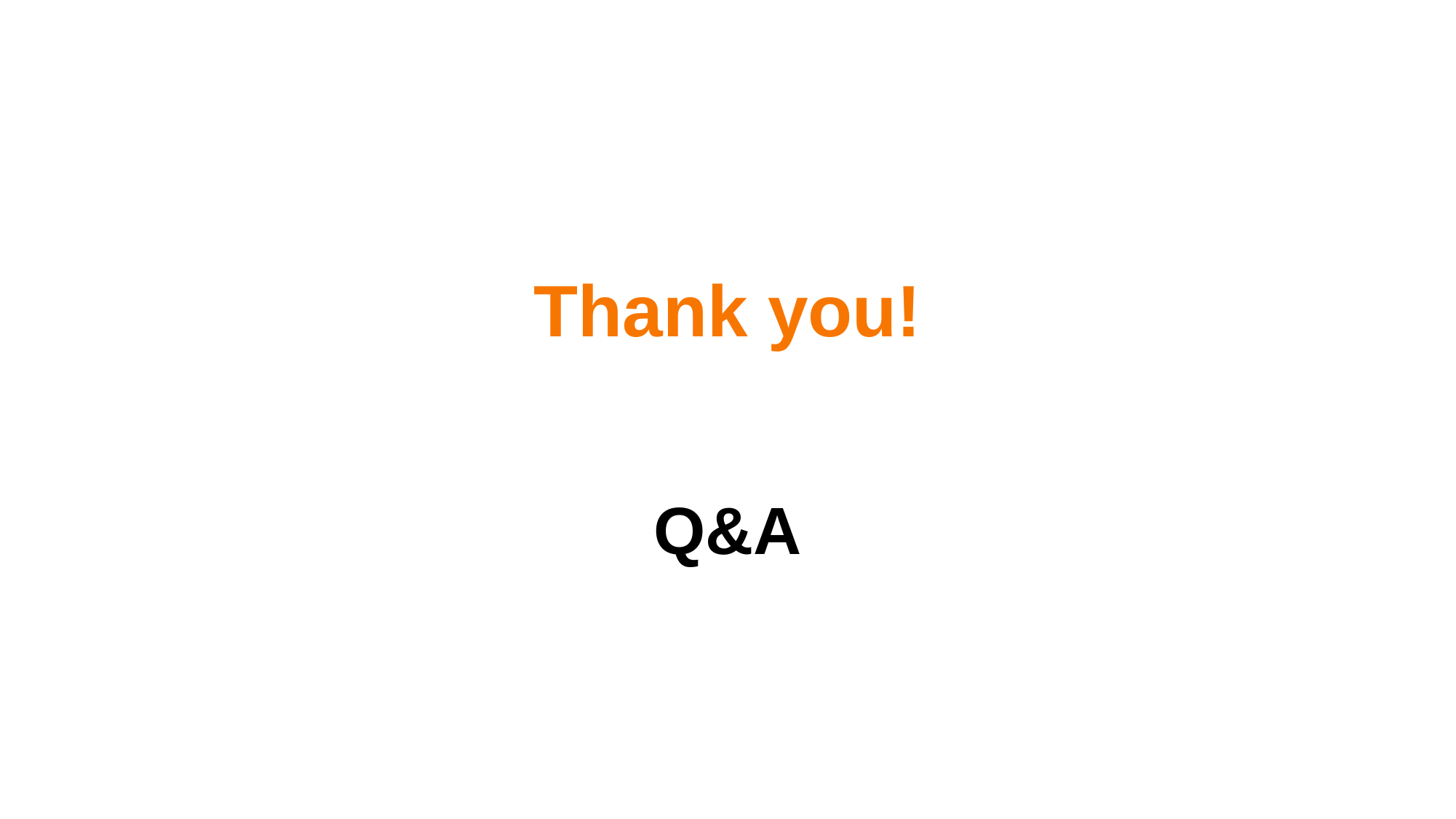

# Thank you! Q&A
Cox's Bazar — Climate & Humanitarian Coordination
54